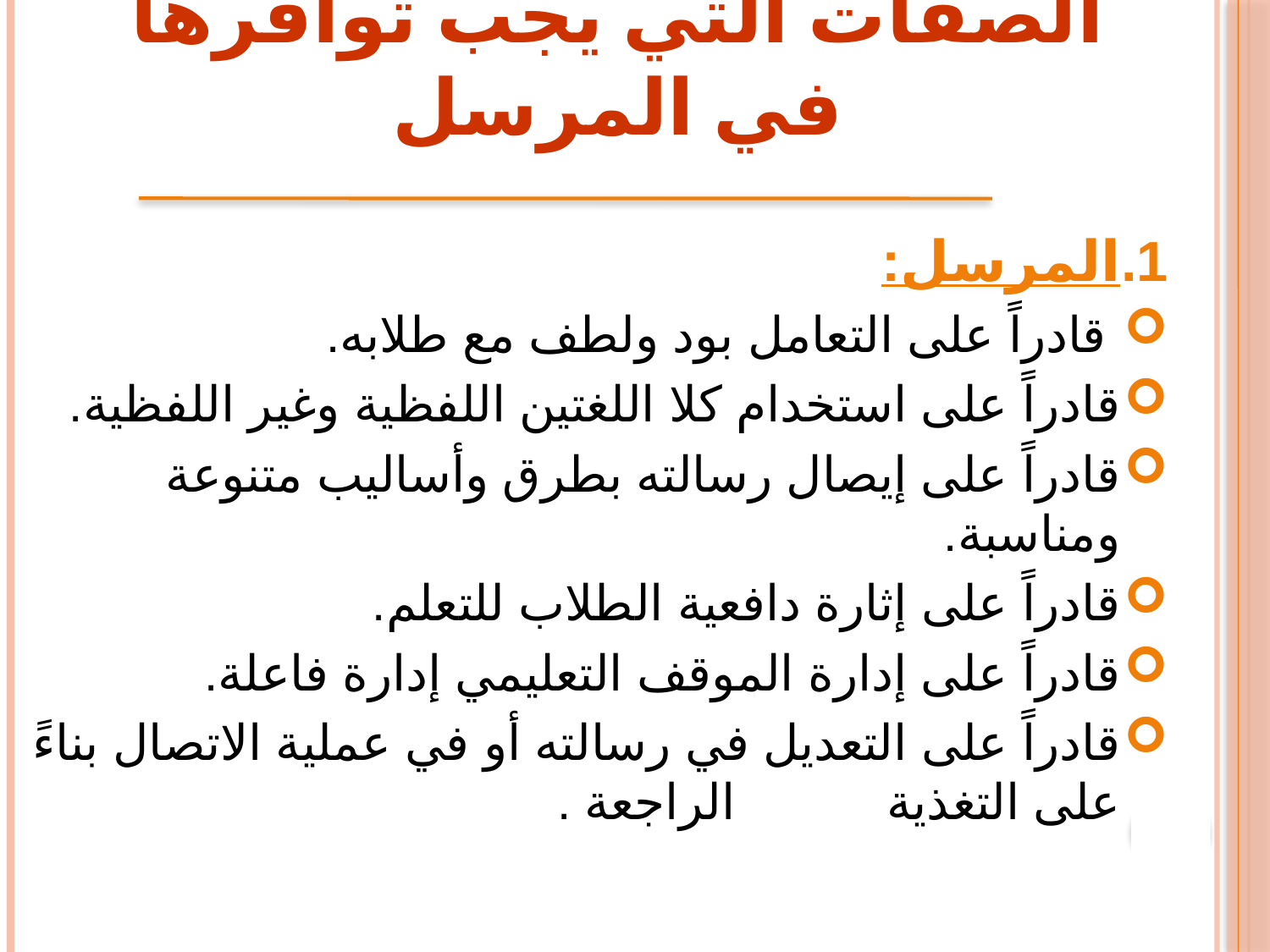

الصفات التي يجب توافرها في المرسل
المرسل:
 قادراً على التعامل بود ولطف مع طلابه.
قادراً على استخدام كلا اللغتين اللفظية وغير اللفظية.
قادراً على إيصال رسالته بطرق وأساليب متنوعة ومناسبة.
قادراً على إثارة دافعية الطلاب للتعلم.
قادراً على إدارة الموقف التعليمي إدارة فاعلة.
قادراً على التعديل في رسالته أو في عملية الاتصال بناءً على التغذية           الراجعة .

12